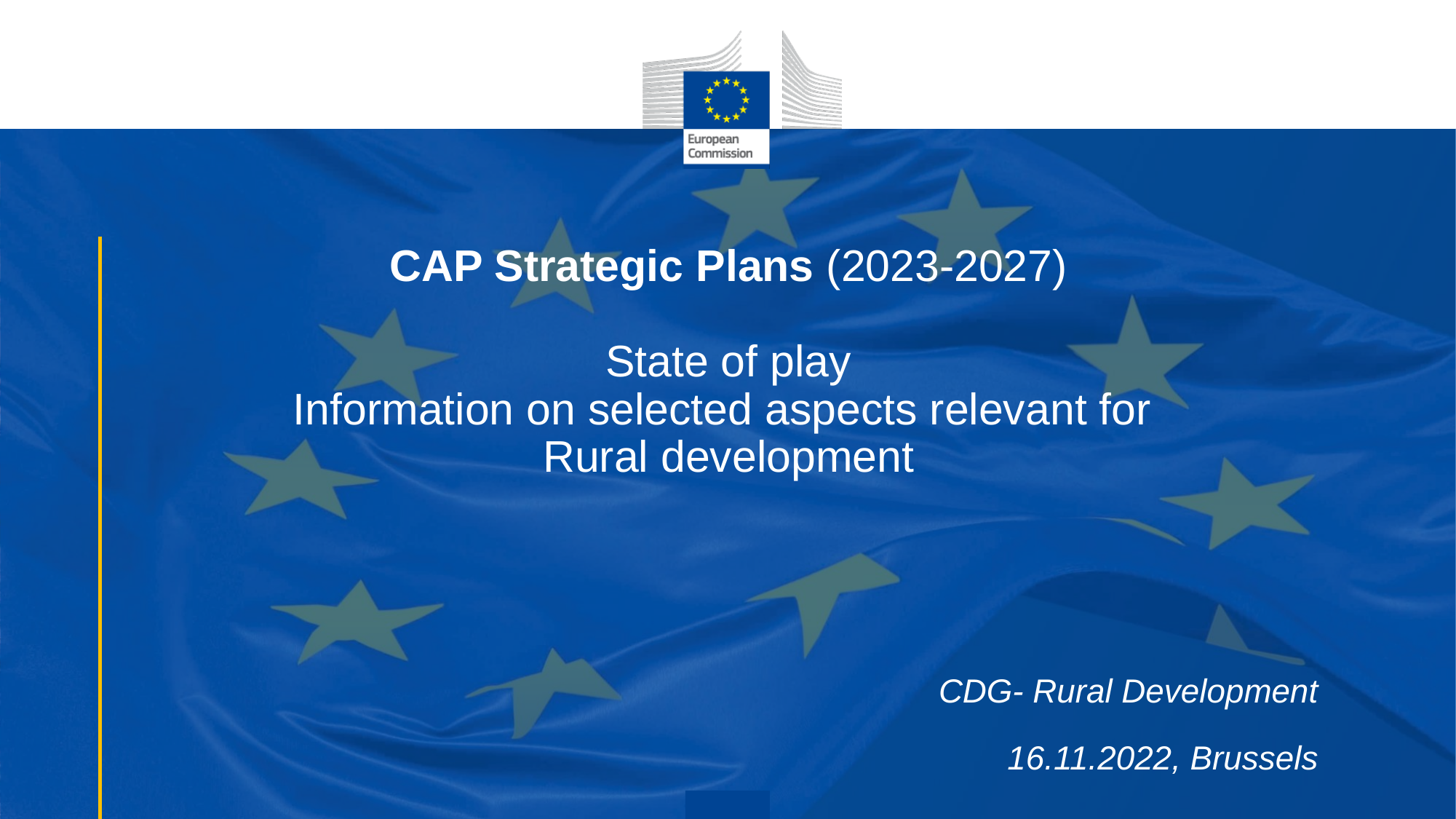

# CAP Strategic Plans (2023-2027) State of play Information on selected aspects relevant for Rural development
CDG- Rural Development
16.11.2022, Brussels